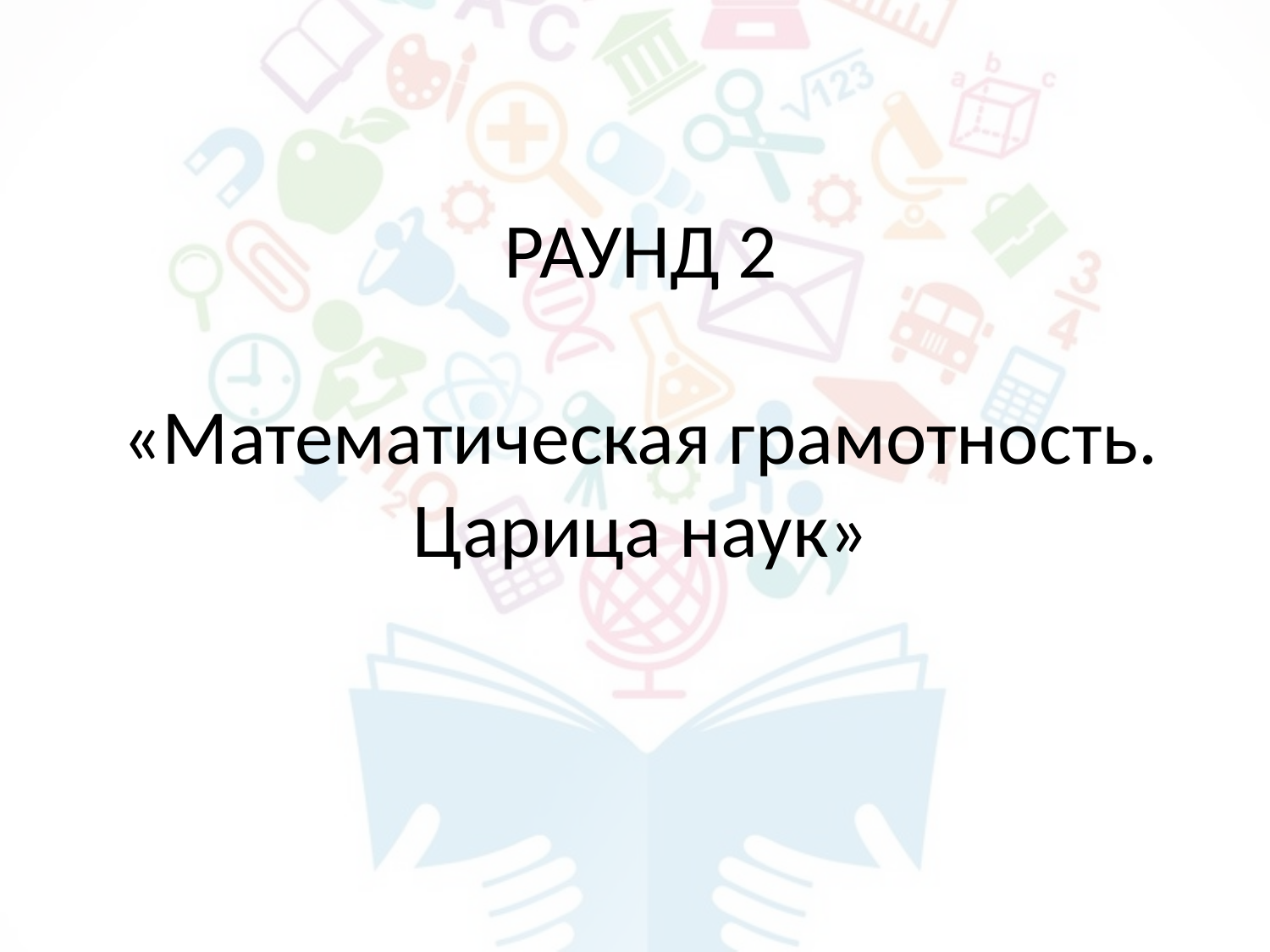

# РАУНД 2 «Математическая грамотность. Царица наук»